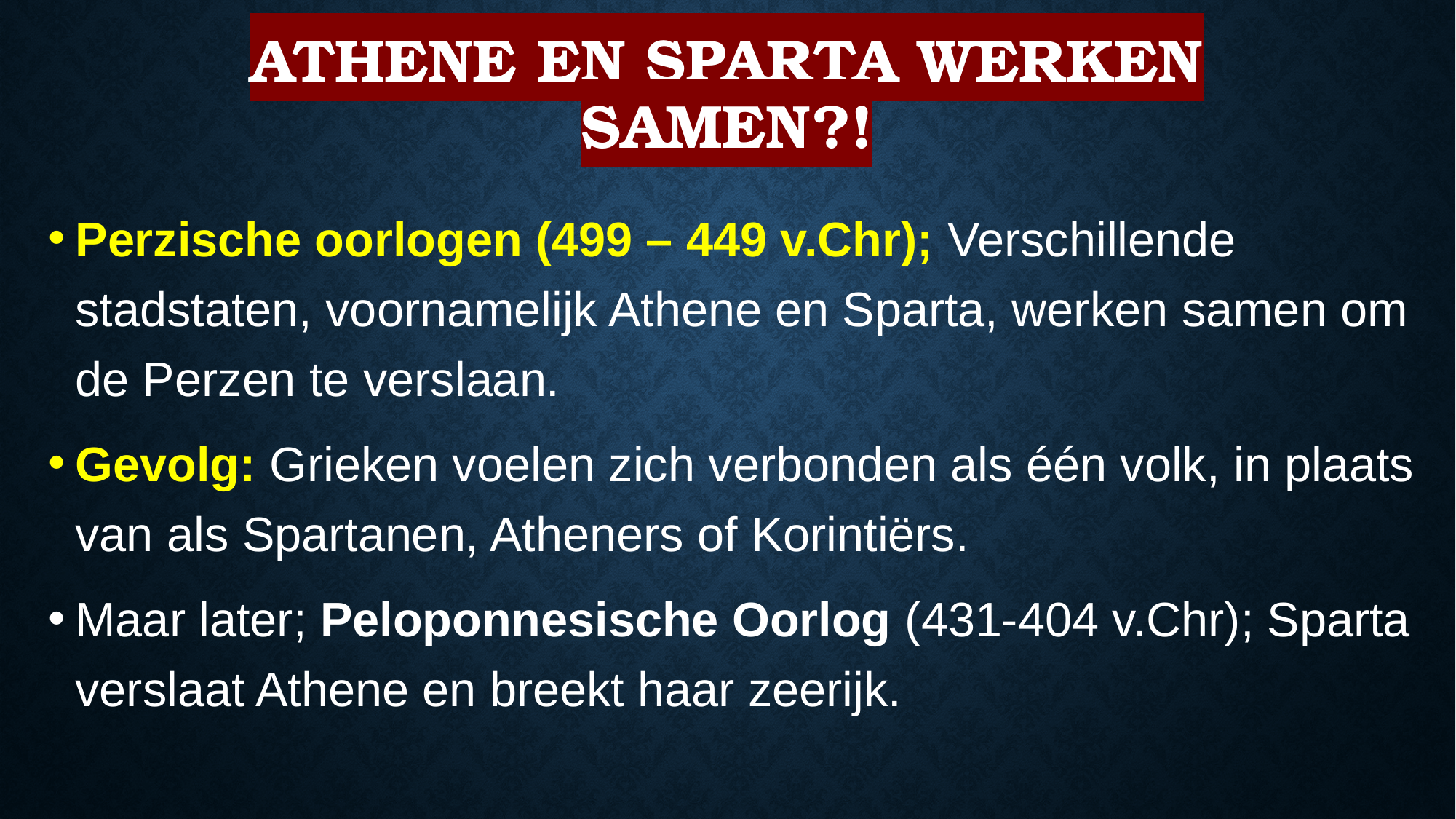

# Athene en Sparta werken samen?!
Perzische oorlogen (499 – 449 v.Chr); Verschillende stadstaten, voornamelijk Athene en Sparta, werken samen om de Perzen te verslaan.
Gevolg: Grieken voelen zich verbonden als één volk, in plaats van als Spartanen, Atheners of Korintiërs.
Maar later; Peloponnesische Oorlog (431-404 v.Chr); Sparta verslaat Athene en breekt haar zeerijk.